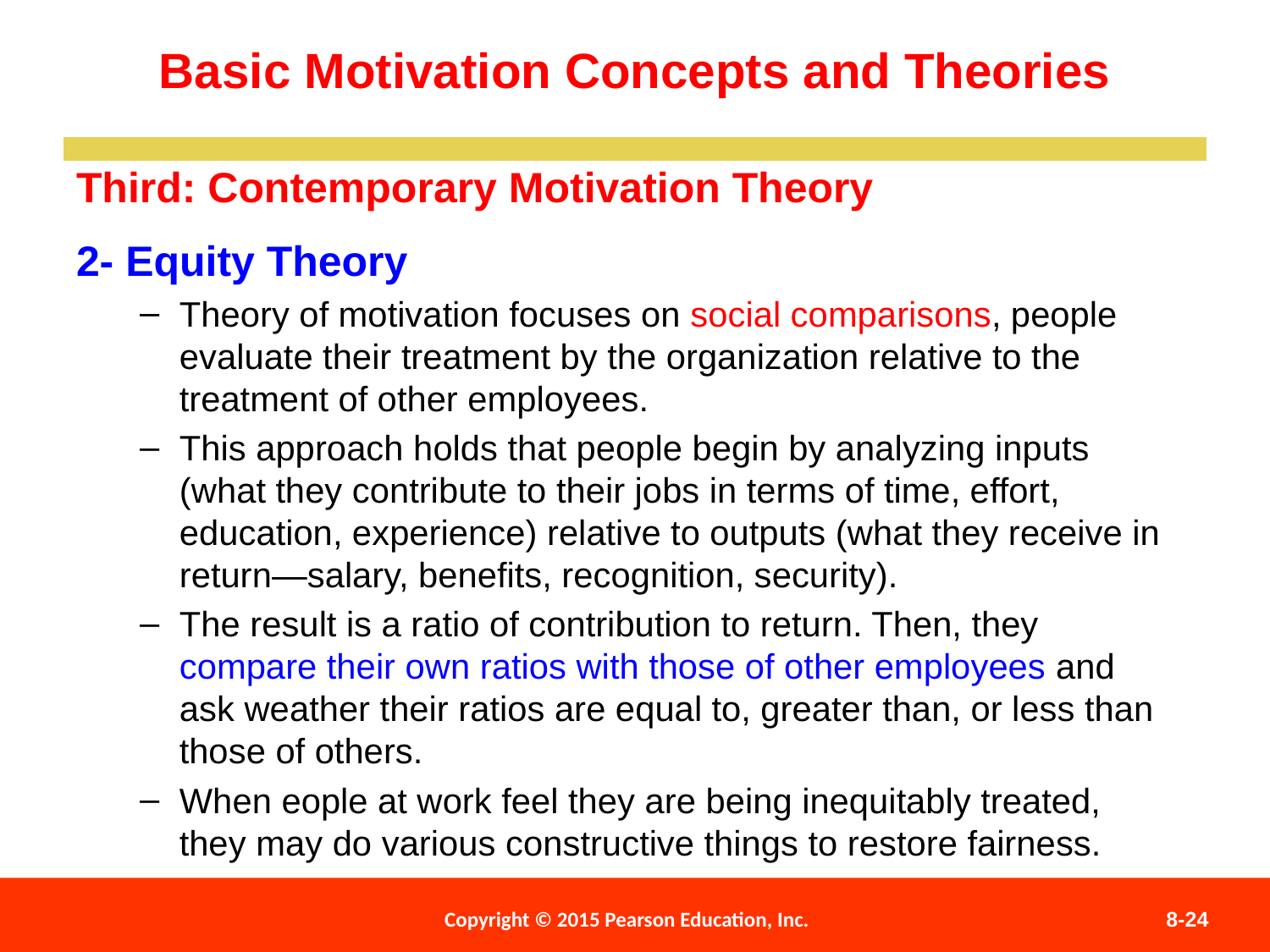

Basic Motivation Concepts and Theories
Third: Contemporary Motivation Theory

2- Equity Theory
Theory of motivation focuses on social comparisons, people evaluate their treatment by the organization relative to the treatment of other employees.
This approach holds that people begin by analyzing inputs (what they contribute to their jobs in terms of time, effort, education, experience) relative to outputs (what they receive in return—salary, benefits, recognition, security).
The result is a ratio of contribution to return. Then, they compare their own ratios with those of other employees and ask weather their ratios are equal to, greater than, or less than those of others.
When eople at work feel they are being inequitably treated, they may do various constructive things to restore fairness.